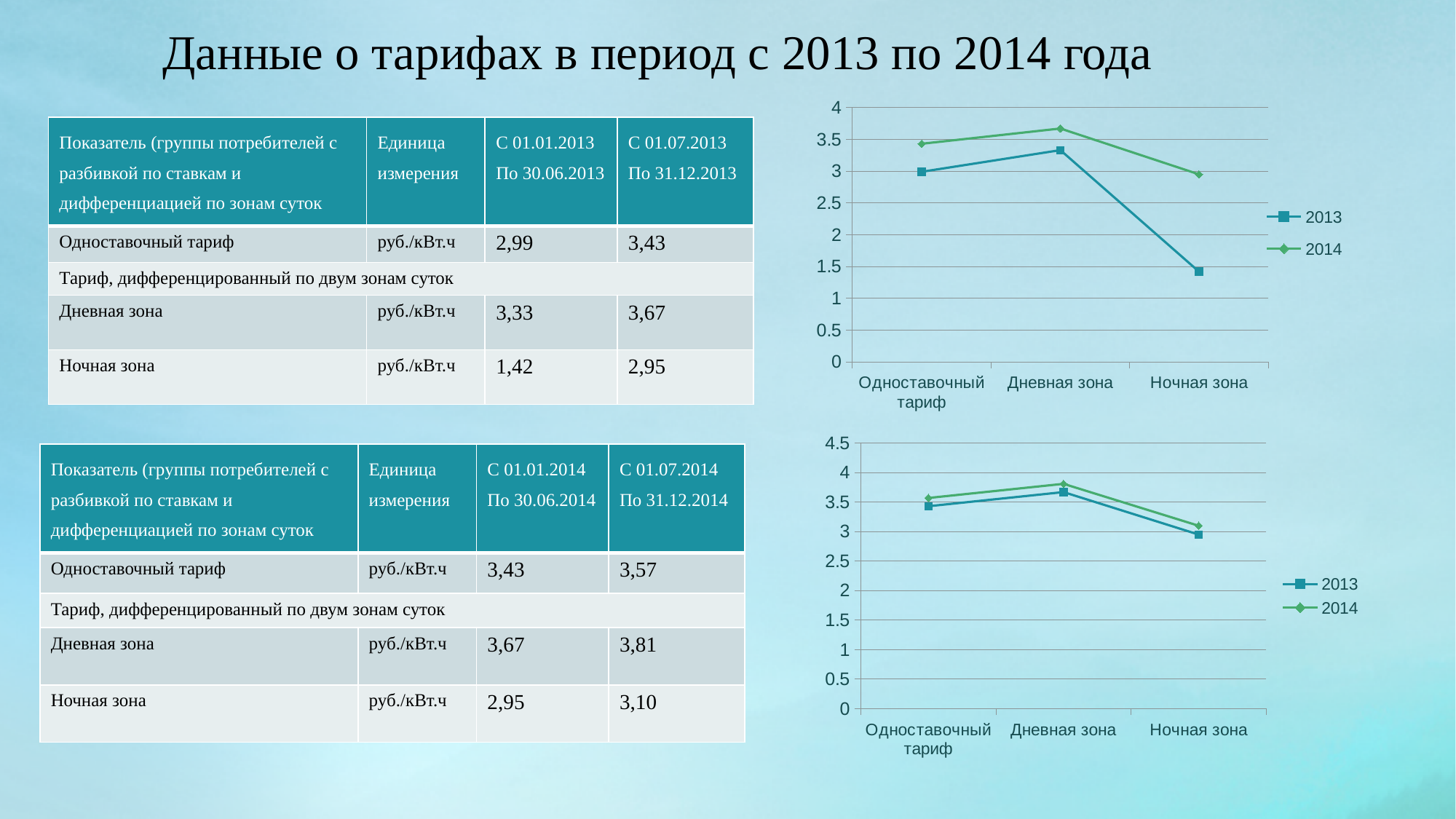

Данные о тарифах в период с 2013 по 2014 года

### Chart

| Category | 2013 | 2014 |
|---|---|---|
| Одноставочный тариф | 2.99 | 3.43 |
| Дневная зона | 3.33 | 3.67 |
| Ночная зона | 1.42 | 2.95 |
| Показатель (группы потребителей с разбивкой по ставкам и дифференциацией по зонам суток | Единица измерения | С 01.01.2013 По 30.06.2013 | С 01.07.2013 По 31.12.2013 |
| --- | --- | --- | --- |
| Одноставочный тариф | руб./кВт.ч | 2,99 | 3,43 |
| Тариф, дифференцированный по двум зонам суток |  |  |  |
| Дневная зона | руб./кВт.ч | 3,33 | 3,67 |
| Ночная зона | руб./кВт.ч | 1,42 | 2,95 |

### Chart

| Category | 2013 | 2014 |
|---|---|---|
| Одноставочный тариф | 3.43 | 3.57 |
| Дневная зона | 3.67 | 3.81 |
| Ночная зона | 2.95 | 3.1 |
| Показатель (группы потребителей с разбивкой по ставкам и дифференциацией по зонам суток | Единица измерения | С 01.01.2014 По 30.06.2014 | С 01.07.2014 По 31.12.2014 |
| --- | --- | --- | --- |
| Одноставочный тариф | руб./кВт.ч | 3,43 | 3,57 |
| Тариф, дифференцированный по двум зонам суток |  |  |  |
| Дневная зона | руб./кВт.ч | 3,67 | 3,81 |
| Ночная зона | руб./кВт.ч | 2,95 | 3,10 |